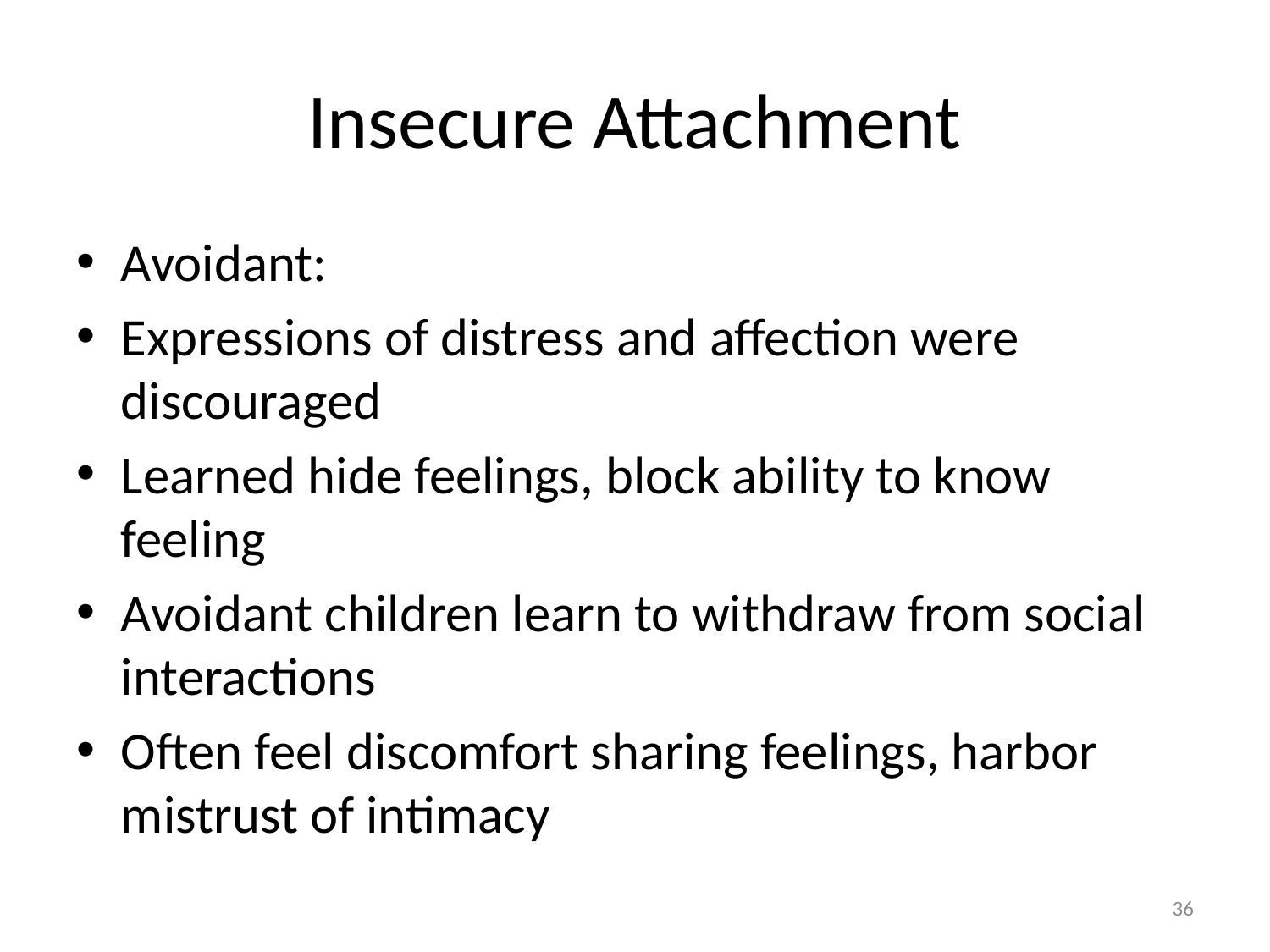

# Insecure Attachment
Avoidant:
Expressions of distress and affection were discouraged
Learned hide feelings, block ability to know feeling
Avoidant children learn to withdraw from social interactions
Often feel discomfort sharing feelings, harbor mistrust of intimacy

36